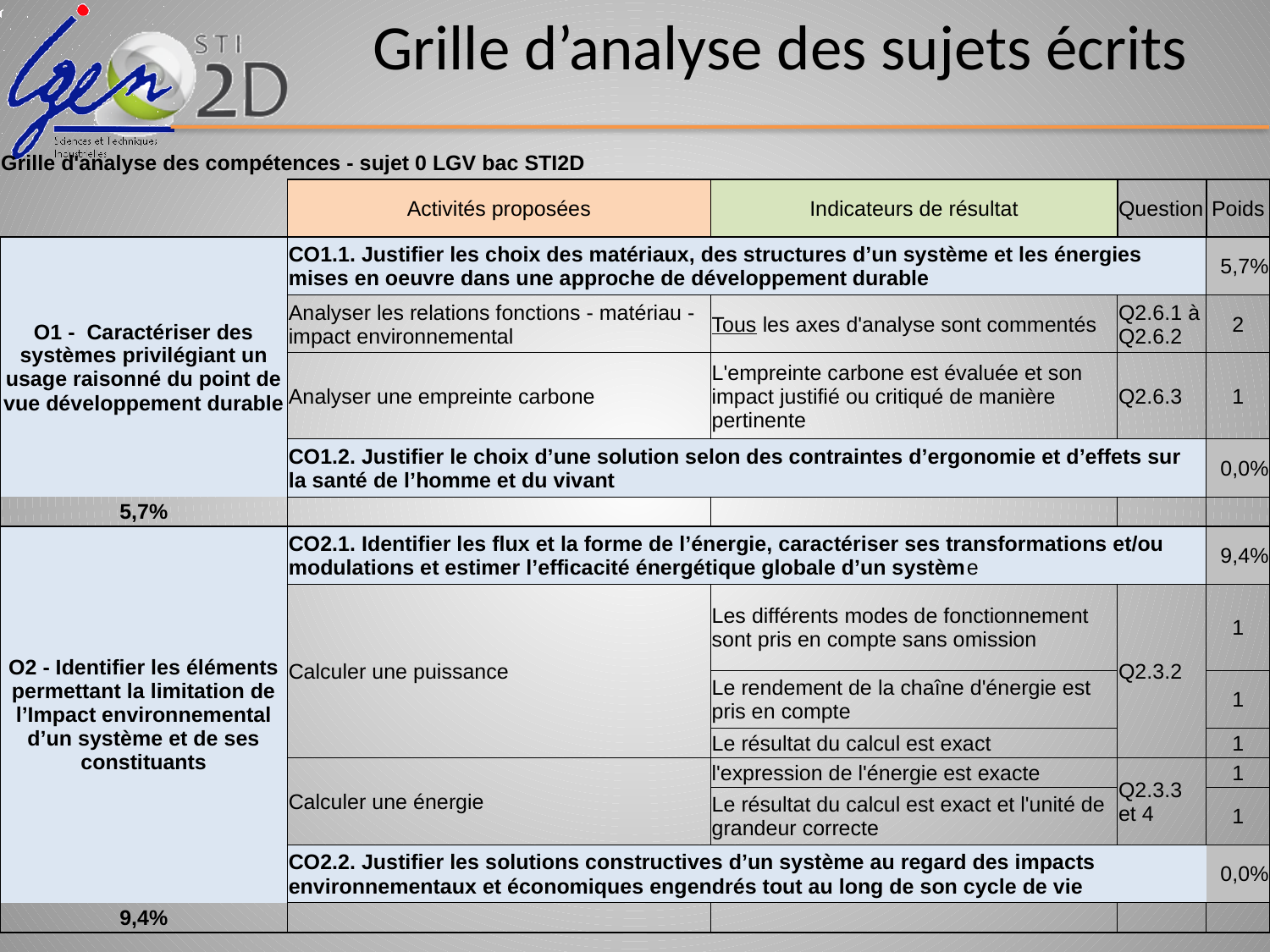

# Grille d’analyse des sujets écrits
| Grille d'analyse des compétences - sujet 0 LGV bac STI2D |  |  |  |  |
| --- | --- | --- | --- | --- |
|  | Activités proposées | Indicateurs de résultat | Question | Poids |
| O1 - Caractériser des systèmes privilégiant un usage raisonné du point de vue développement durable | CO1.1. Justifier les choix des matériaux, des structures d’un système et les énergies mises en oeuvre dans une approche de développement durable |  |  | 5,7% |
|  | Analyser les relations fonctions - matériau - impact environnemental | Tous les axes d'analyse sont commentés | Q2.6.1 à Q2.6.2 | 2 |
|  | Analyser une empreinte carbone | L'empreinte carbone est évaluée et son impact justifié ou critiqué de manière pertinente | Q2.6.3 | 1 |
|  | CO1.2. Justifier le choix d’une solution selon des contraintes d’ergonomie et d’effets sur la santé de l’homme et du vivant |  |  | 0,0% |
| 5,7% |  |  |  |  |
| O2 - Identifier les éléments permettant la limitation de l’Impact environnemental d’un système et de ses constituants | CO2.1. Identifier les flux et la forme de l’énergie, caractériser ses transformations et/ou modulations et estimer l’efficacité énergétique globale d’un système |  |  | 9,4% |
|  | Calculer une puissance | Les différents modes de fonctionnement sont pris en compte sans omission | Q2.3.2 | 1 |
|  |  | Le rendement de la chaîne d'énergie est pris en compte |  | 1 |
|  |  | Le résultat du calcul est exact |  | 1 |
|  | Calculer une énergie | l'expression de l'énergie est exacte | Q2.3.3 et 4 | 1 |
|  |  | Le résultat du calcul est exact et l'unité de grandeur correcte |  | 1 |
|  | CO2.2. Justifier les solutions constructives d’un système au regard des impacts environnementaux et économiques engendrés tout au long de son cycle de vie |  |  | 0,0% |
| 9,4% |  |  |  |  |